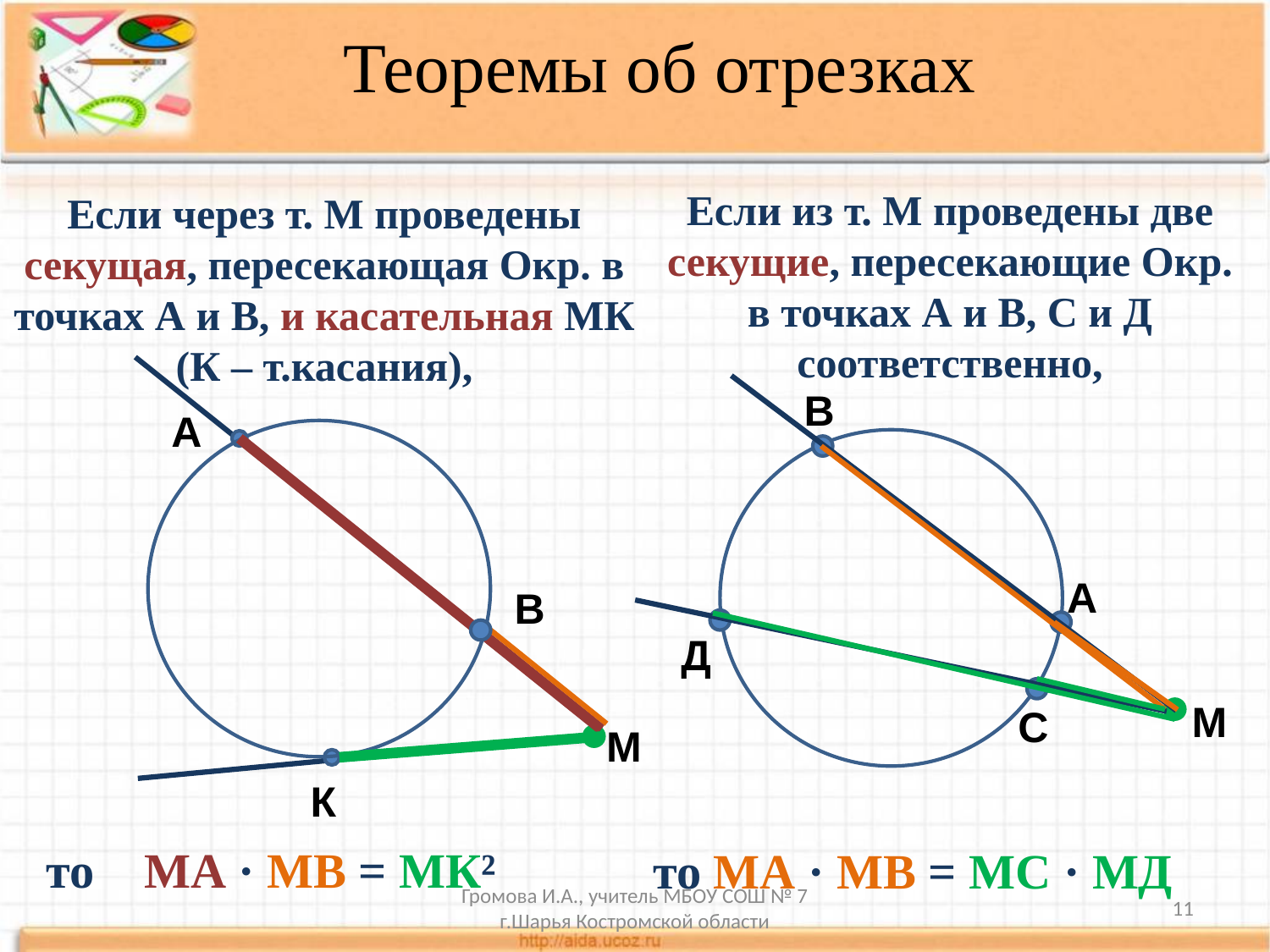

Теоремы об отрезках
Если из т. М проведены две секущие, пересекающие Окр. в точках А и В, С и Д соответственно,
Если через т. М проведены секущая, пересекающая Окр. в точках А и В, и касательная МК (К – т.касания),
В
А

А
В

Д

М
С

М

К
то    МА · МВ = МК²
то МА · МВ = МС · МД
Громова И.А., учитель МБОУ СОШ № 7 г.Шарья Костромской области
11